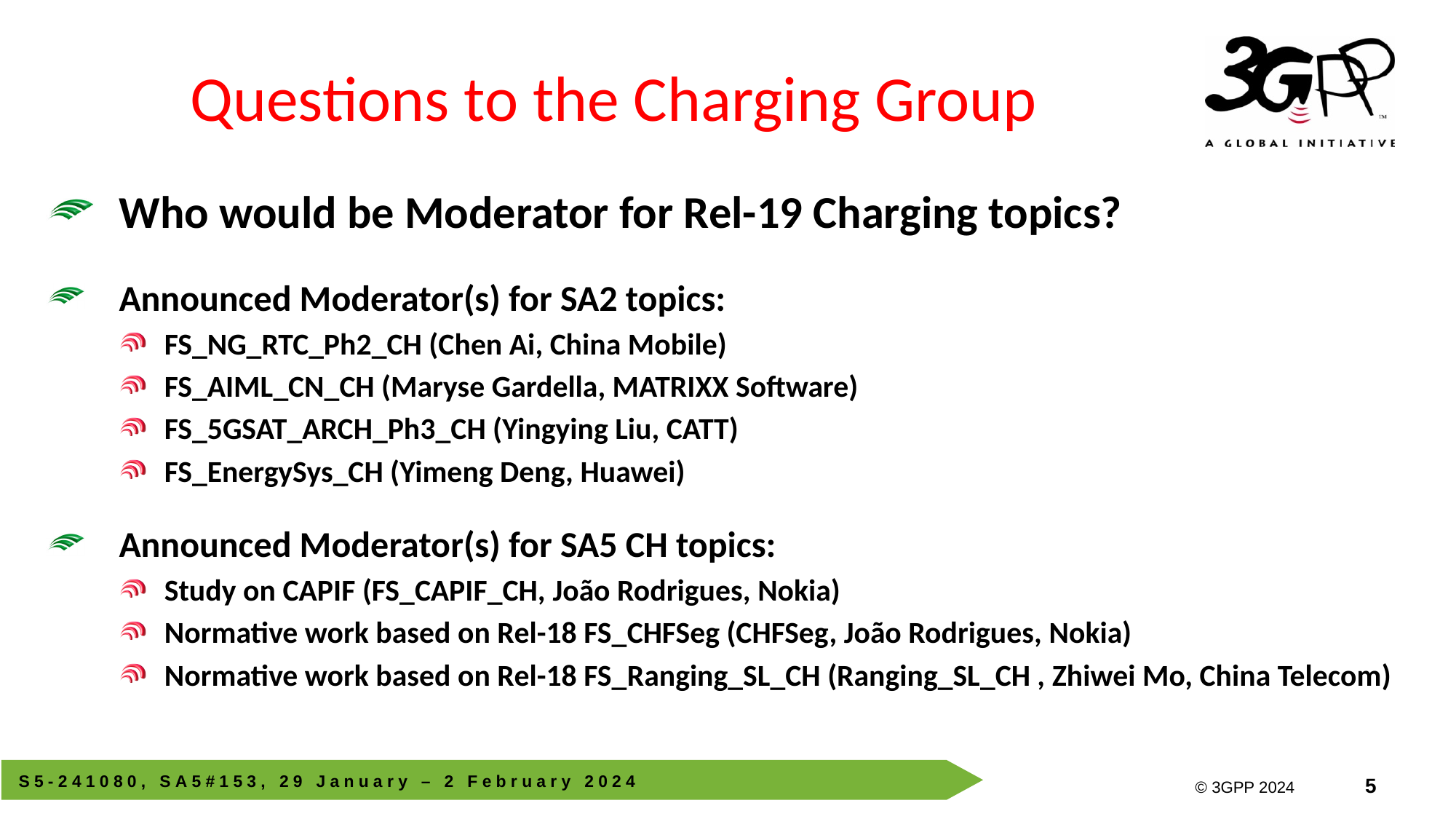

# Questions to the Charging Group
Who would be Moderator for Rel-19 Charging topics?

Announced Moderator(s) for SA2 topics:
FS_NG_RTC_Ph2_CH (Chen Ai, China Mobile)
FS_AIML_CN_CH (Maryse Gardella, MATRIXX Software)
FS_5GSAT_ARCH_Ph3_CH (Yingying Liu, CATT)
FS_EnergySys_CH (Yimeng Deng, Huawei)

Announced Moderator(s) for SA5 CH topics:
Study on CAPIF (FS_CAPIF_CH, João Rodrigues, Nokia)
Normative work based on Rel-18 FS_CHFSeg (CHFSeg, João Rodrigues, Nokia)
Normative work based on Rel-18 FS_Ranging_SL_CH (Ranging_SL_CH , Zhiwei Mo, China Telecom)